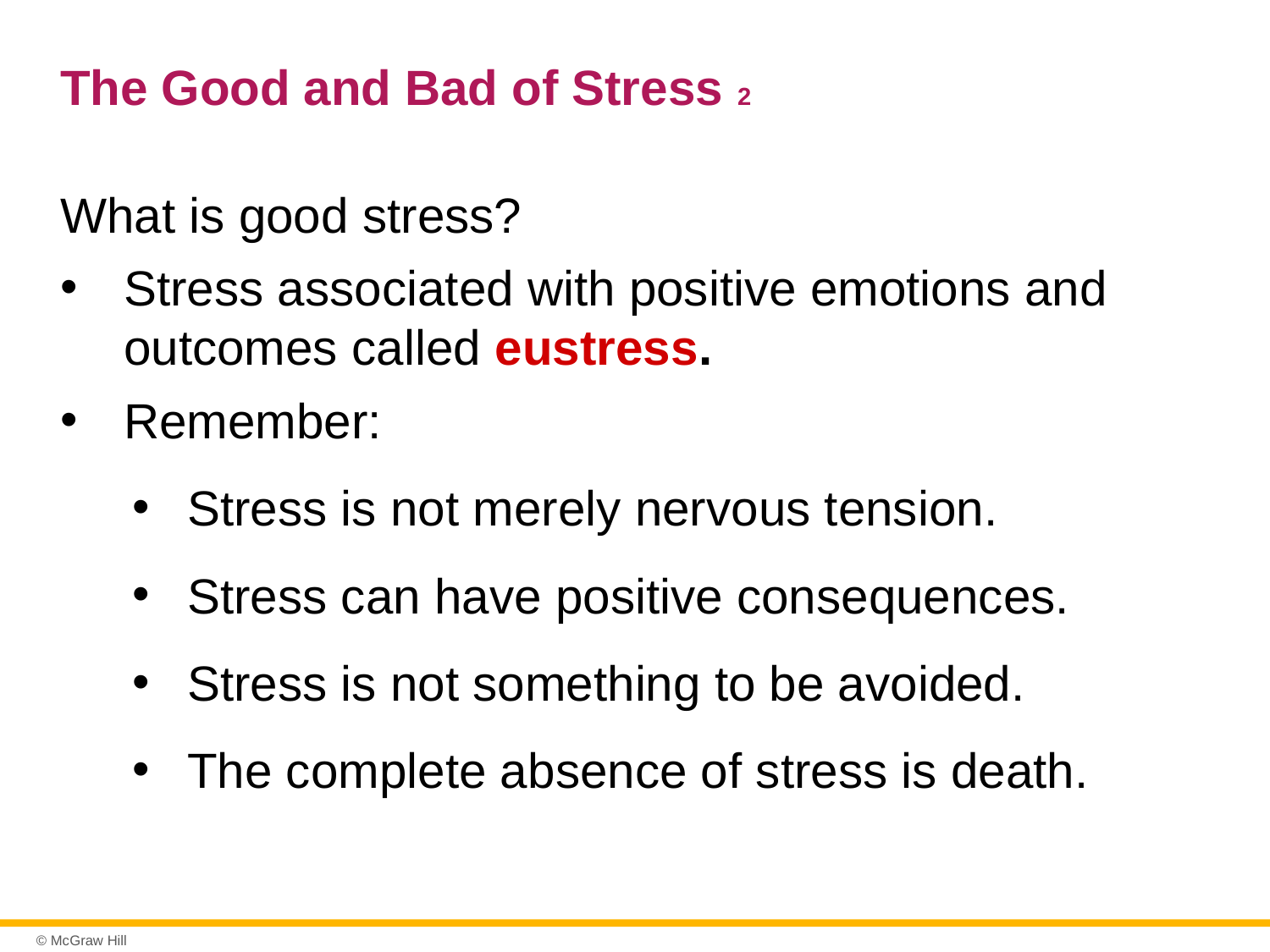

# The Good and Bad of Stress 2
What is good stress?
Stress associated with positive emotions and outcomes called eustress.
Remember:
Stress is not merely nervous tension.
Stress can have positive consequences.
Stress is not something to be avoided.
The complete absence of stress is death.